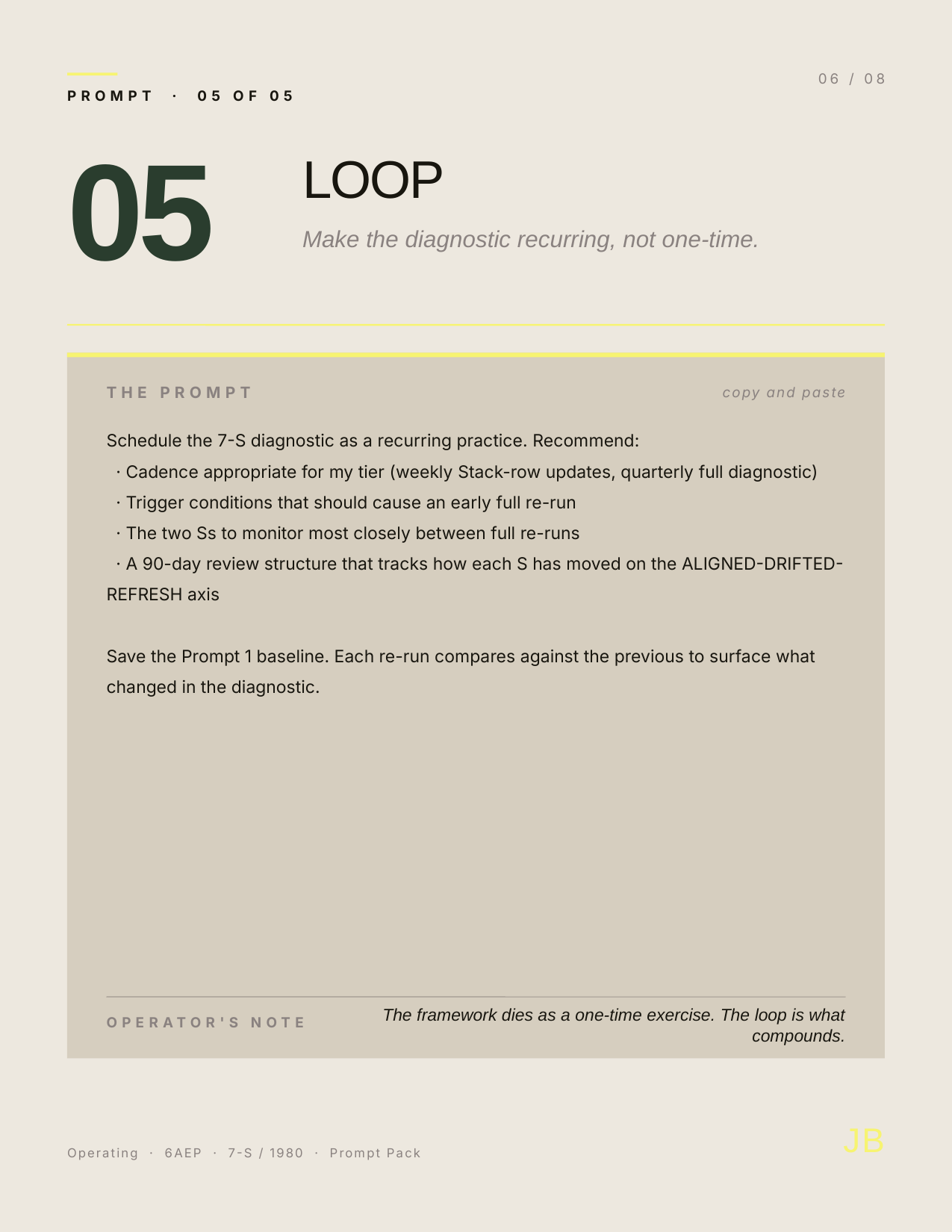

06 / 08

PROMPT  ·  05 OF 05
05
LOOP
Make the diagnostic recurring, not one-time.

THE PROMPT
copy and paste
Schedule the 7-S diagnostic as a recurring practice. Recommend:
  · Cadence appropriate for my tier (weekly Stack-row updates, quarterly full diagnostic)
  · Trigger conditions that should cause an early full re-run
  · The two Ss to monitor most closely between full re-runs
  · A 90-day review structure that tracks how each S has moved on the ALIGNED-DRIFTED-REFRESH axis

Save the Prompt 1 baseline. Each re-run compares against the previous to surface what changed in the diagnostic.

OPERATOR'S NOTE
The framework dies as a one-time exercise. The loop is what compounds.
JB
Operating  ·  6AEP  ·  7-S / 1980  ·  Prompt Pack